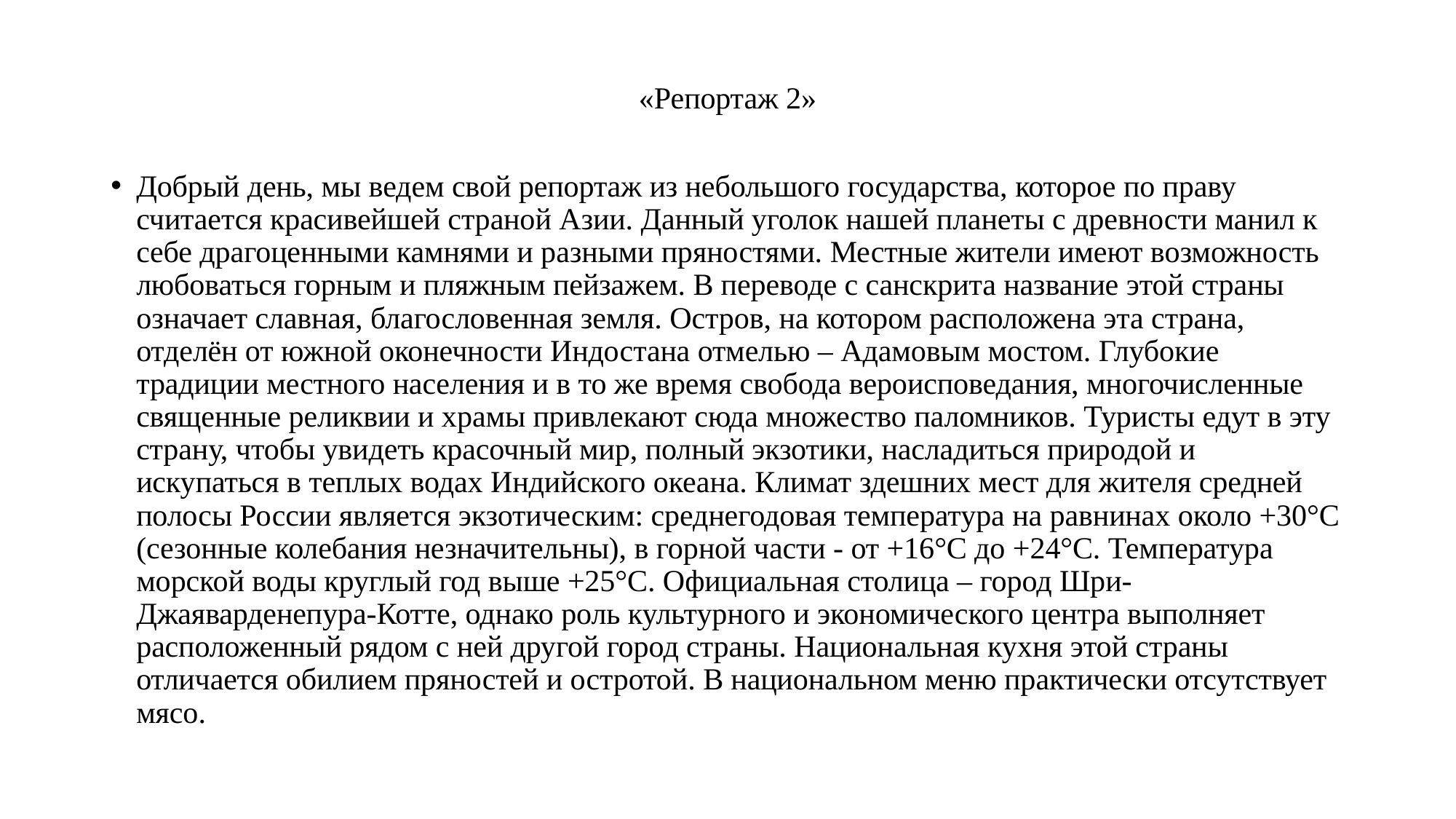

«Репортаж 2»

Добрый день, мы ведем свой репортаж из небольшого государства, которое по праву считается красивейшей страной Азии. Данный уголок нашей планеты с древности манил к себе драгоценными камнями и разными пряностями. Местные жители имеют возможность любоваться горным и пляжным пейзажем. В переводе с санскрита название этой страны означает славная, благословенная земля. Остров, на котором расположена эта страна, отделён от южной оконечности Индостана отмелью – Адамовым мостом. Глубокие традиции местного населения и в то же время свобода вероисповедания, многочисленные священные реликвии и храмы привлекают сюда множество паломников. Туристы едут в эту страну, чтобы увидеть красочный мир, полный экзотики, насладиться природой и искупаться в теплых водах Индийского океана. Климат здешних мест для жителя средней полосы России является экзотическим: среднегодовая температура на равнинах около +30°С (сезонные колебания незначительны), в горной части - от +16°С до +24°С. Температура морской воды круглый год выше +25°С. Официальная столица – город Шри-Джаяварденепура-Котте, однако роль культурного и экономического центра выполняет расположенный рядом с ней другой город страны. Национальная кухня этой страны отличается обилием пряностей и остротой. В национальном меню практически отсутствует мясо.